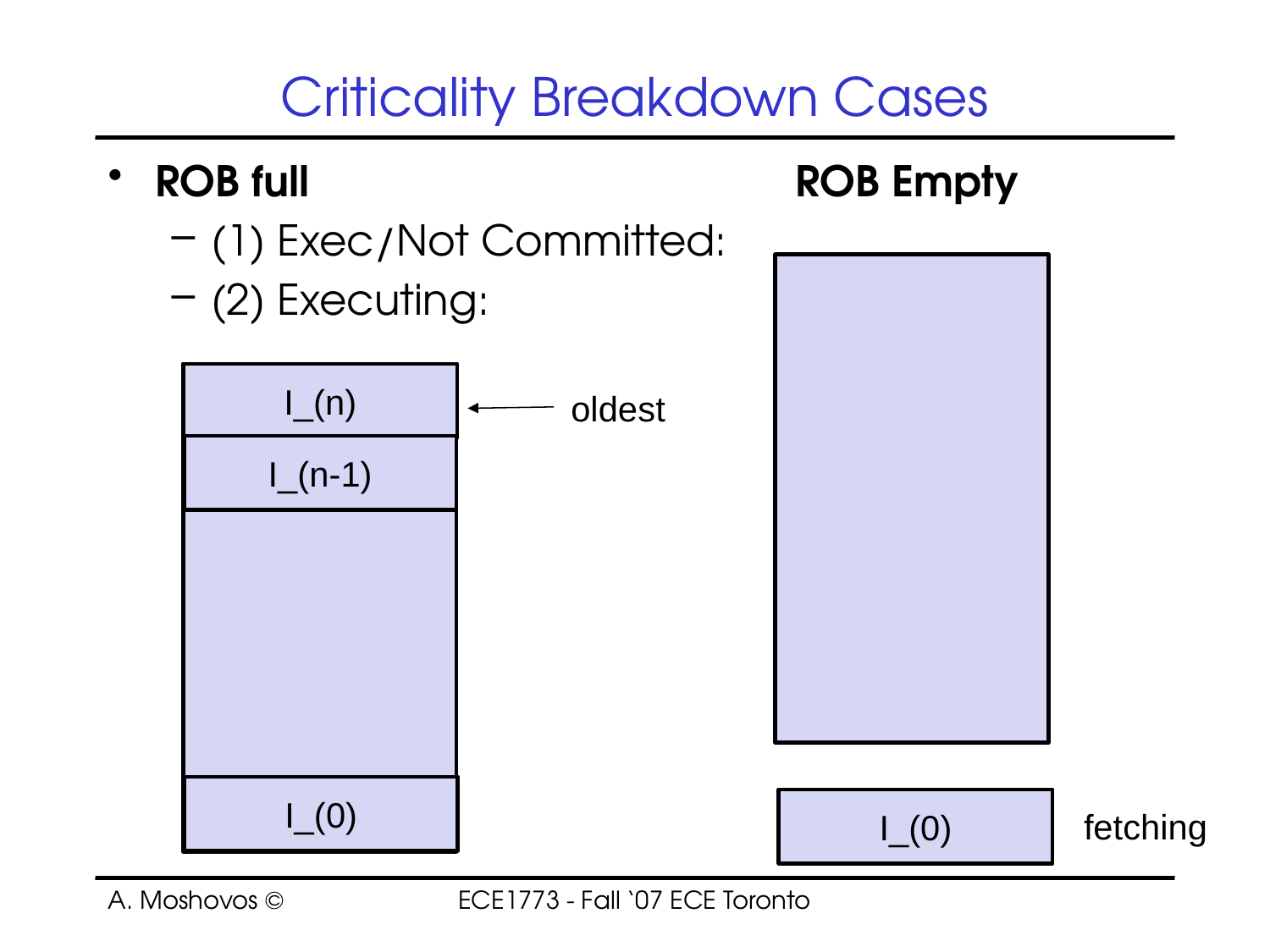

# Criticality Breakdown Cases
ROB full                                         ROB Empty
(1) Exec/Not Committed:
(2) Executing:

I_(n)
oldest
I_(n-1)
I_(0)
I_(0)
fetching
A. Moshovos ©
ECE1773 - Fall ‘07 ECE Toronto